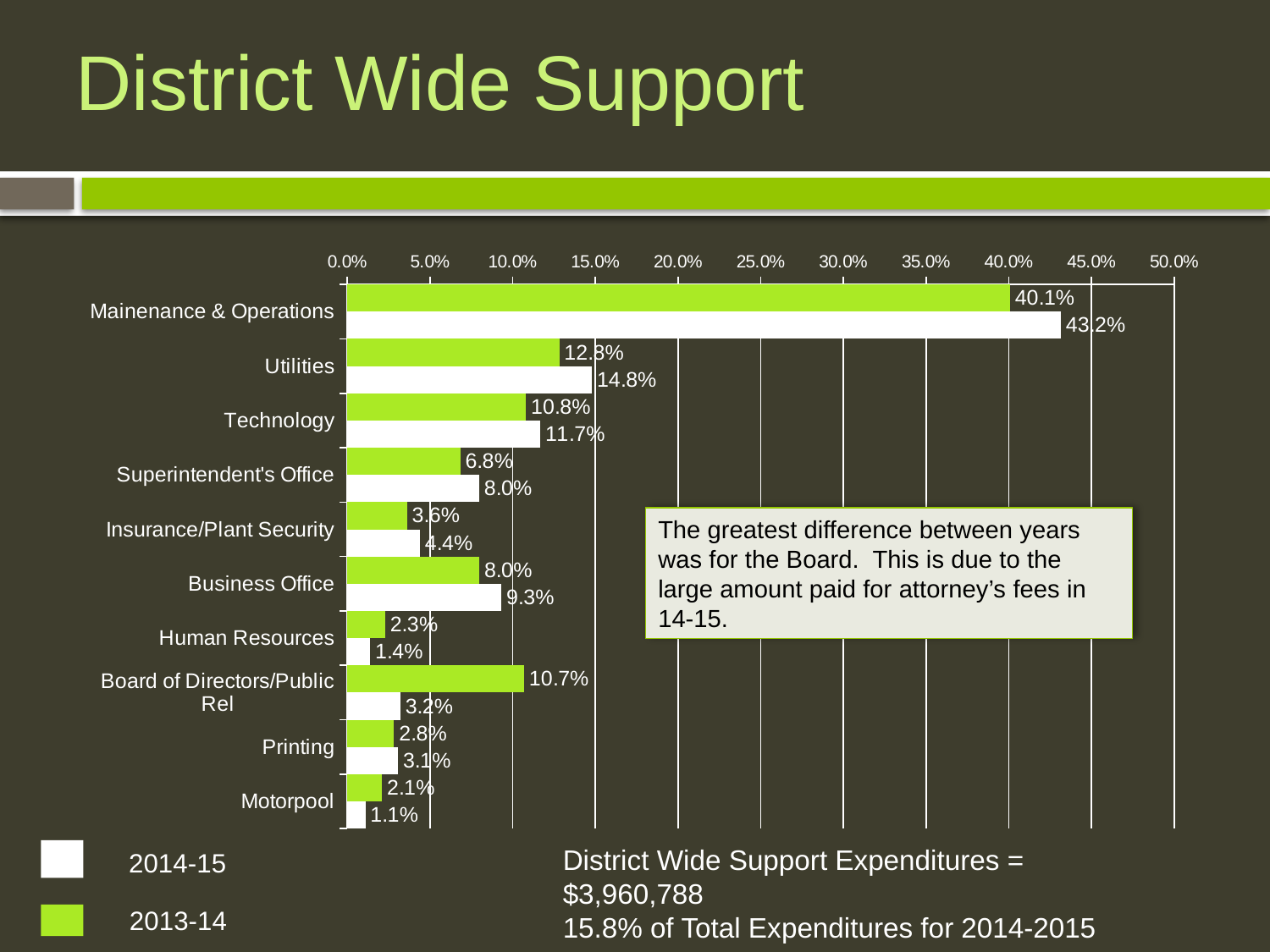

# District Wide Support

### Chart

| Category | #REF! | 2013-14 |
|---|---|---|
| Mainenance & Operations | 0.4006798647137893 | 0.43152537866539065 |
| Utilities | 0.12816641536987083 | 0.14782301052940905 |
| Technology | 0.10795932526557847 | 0.11672576841140776 |
| Superintendent's Office | 0.06824551074180188 | 0.0796506157542933 |
| Insurance/Plant Security | 0.03612563964544429 | 0.043808401442048096 |
| Business Office | 0.07985456429377184 | 0.09314631689709604 |
| Human Resources | 0.022838889635092816 | 0.013731763357364426 |
| Board of Directors/Public Rel | 0.10695018264042408 | 0.03198521325757034 |
| Printing | 0.028266344979837345 | 0.03067896177647768 |
| Motorpool | 0.020913262714389157 | 0.01092456990894265 |
The greatest difference between years was for the Board.  This is due to the large amount paid for attorney’s fees in 14-15.
District Wide Support Expenditures =  $3,960,788
15.8% of Total Expenditures for 2014-2015

2014-15
2013-14